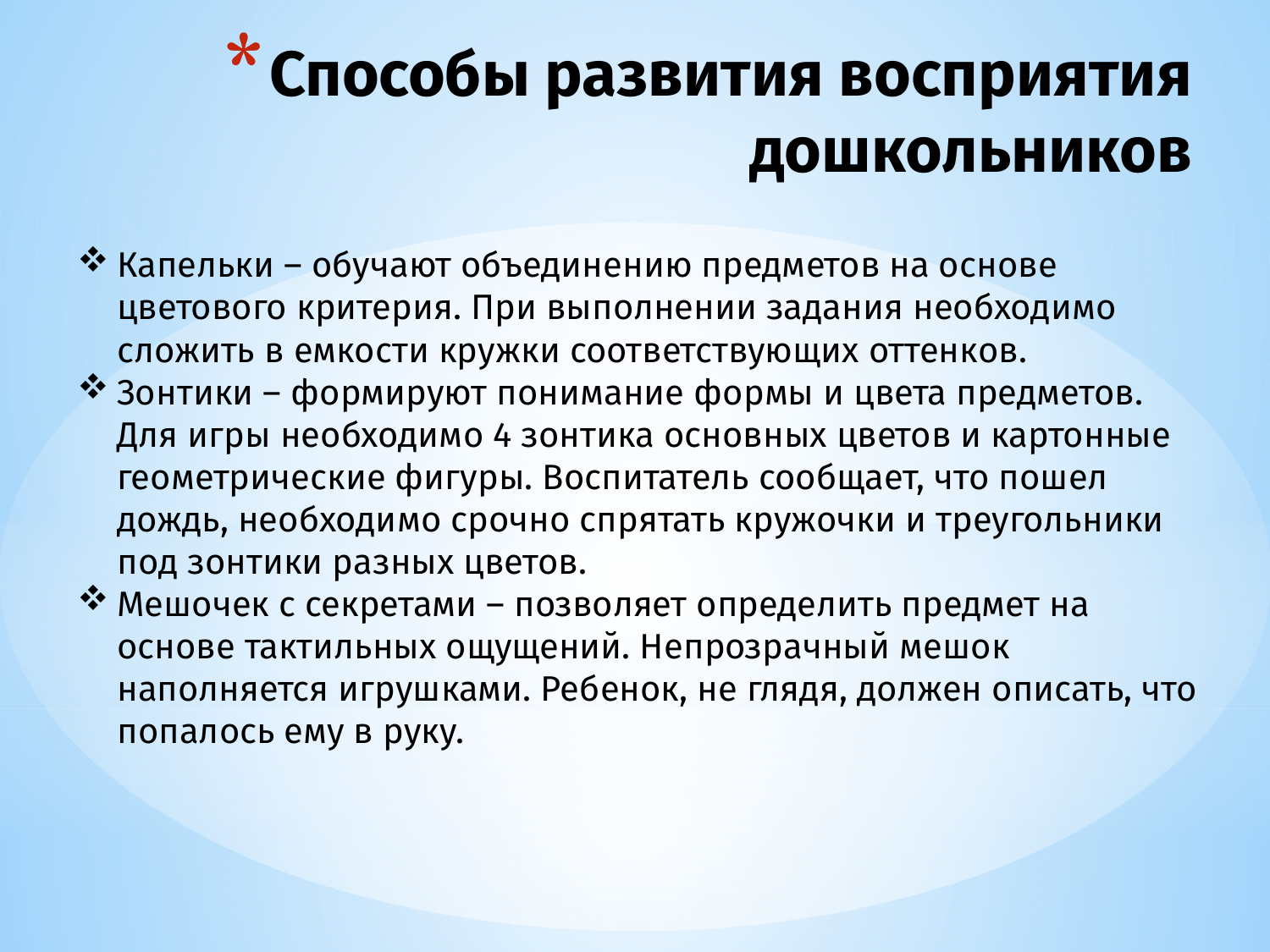

# Способы развития восприятия дошкольников
Капельки – обучают объединению предметов на основе цветового критерия. При выполнении задания необходимо сложить в емкости кружки соответствующих оттенков.
Зонтики – формируют понимание формы и цвета предметов. Для игры необходимо 4 зонтика основных цветов и картонные геометрические фигуры. Воспитатель сообщает, что пошел дождь, необходимо срочно спрятать кружочки и треугольники под зонтики разных цветов.
Мешочек с секретами – позволяет определить предмет на основе тактильных ощущений. Непрозрачный мешок наполняется игрушками. Ребенок, не глядя, должен описать, что попалось ему в руку.